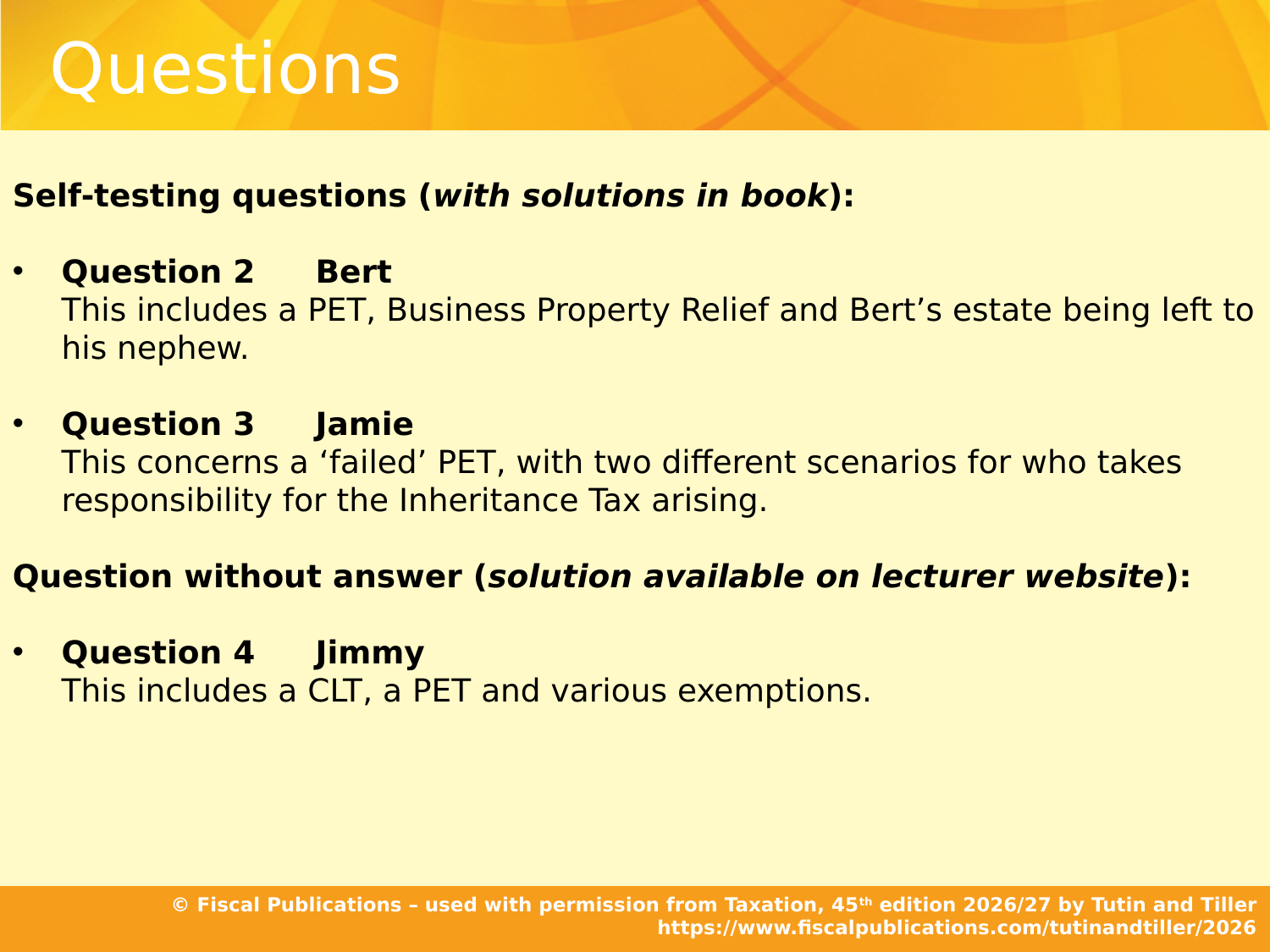

# Questions

Self-testing questions (with solutions in book):

Question 2	Bert
	This includes a PET, Business Property Relief and Bert’s estate being left to his nephew.

Question 3	Jamie
	This concerns a ‘failed’ PET, with two different scenarios for who takes responsibility for the Inheritance Tax arising.

Question without answer (solution available on lecturer website):

Question 4	Jimmy
	This includes a CLT, a PET and various exemptions.